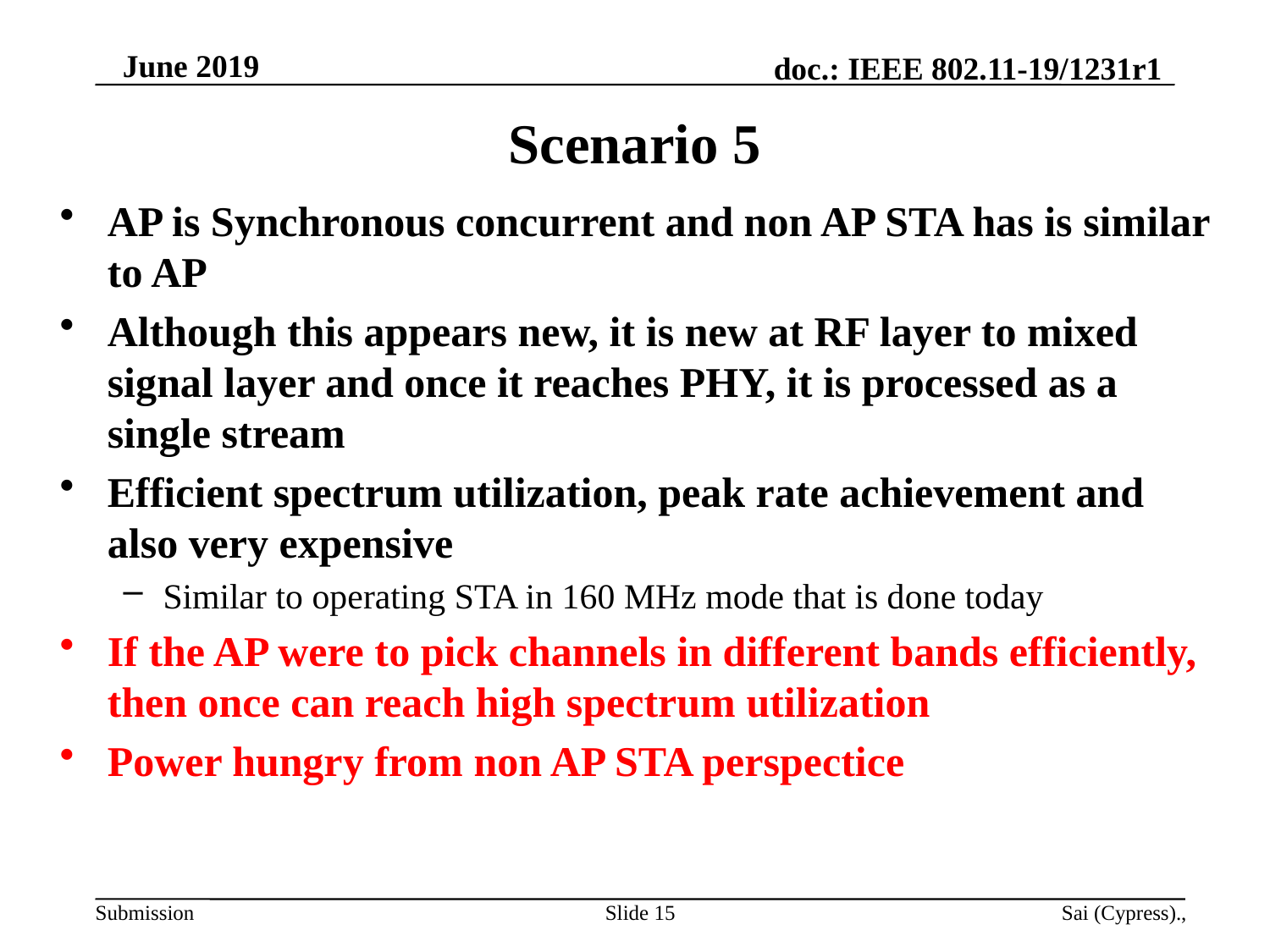

# Scenario 5
AP is Synchronous concurrent and non AP STA has is similar to AP
Although this appears new, it is new at RF layer to mixed signal layer and once it reaches PHY, it is processed as a single stream
Efficient spectrum utilization, peak rate achievement and also very expensive
Similar to operating STA in 160 MHz mode that is done today
If the AP were to pick channels in different bands efficiently, then once can reach high spectrum utilization
Power hungry from non AP STA perspectice

Slide 15
Sai (Cypress).,